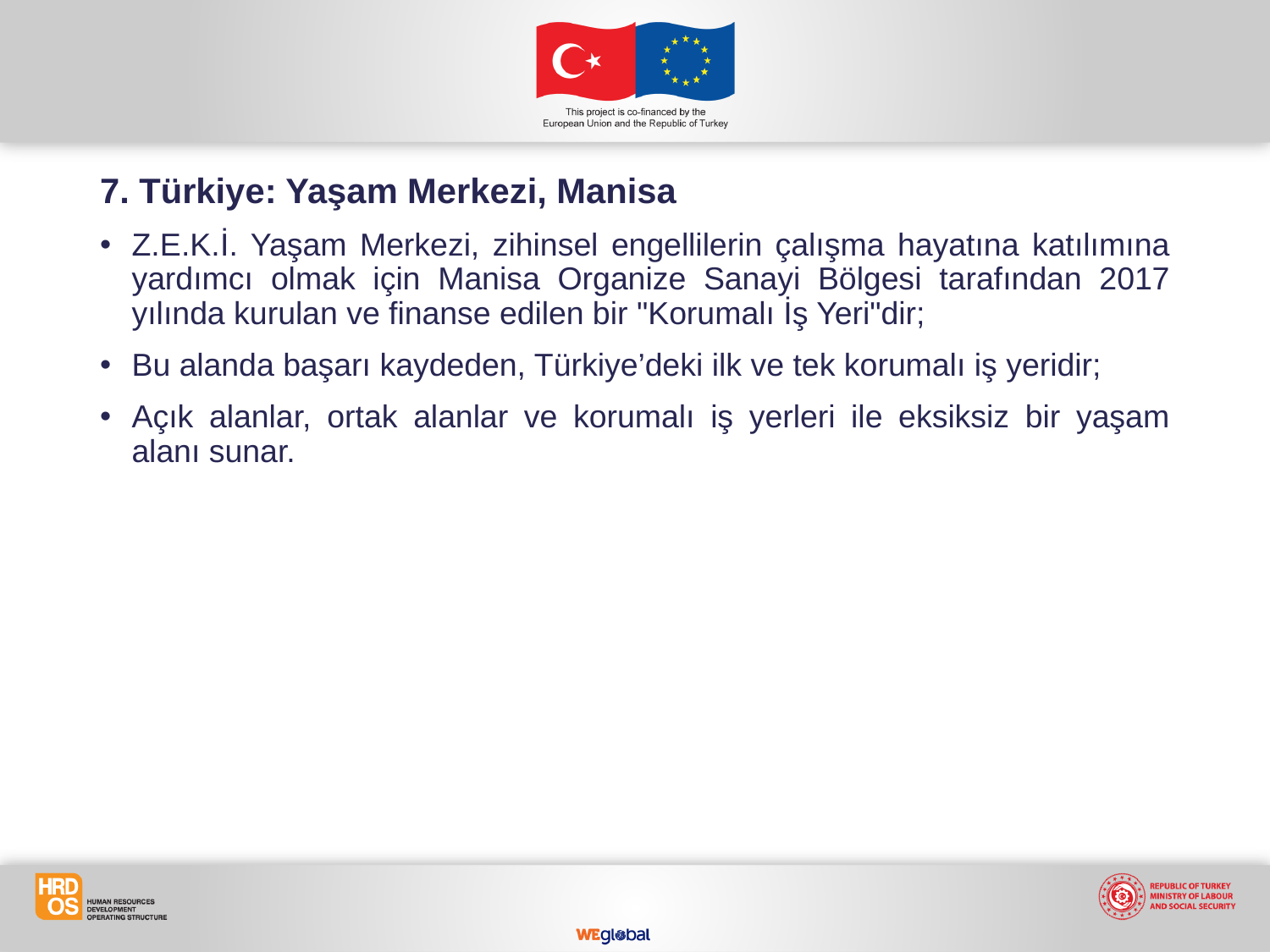

7. Türkiye: Yaşam Merkezi, Manisa
Z.E.K.İ. Yaşam Merkezi, zihinsel engellilerin çalışma hayatına katılımına yardımcı olmak için Manisa Organize Sanayi Bölgesi tarafından 2017 yılında kurulan ve finanse edilen bir "Korumalı İş Yeri"dir;
Bu alanda başarı kaydeden, Türkiye’deki ilk ve tek korumalı iş yeridir;
Açık alanlar, ortak alanlar ve korumalı iş yerleri ile eksiksiz bir yaşam alanı sunar.